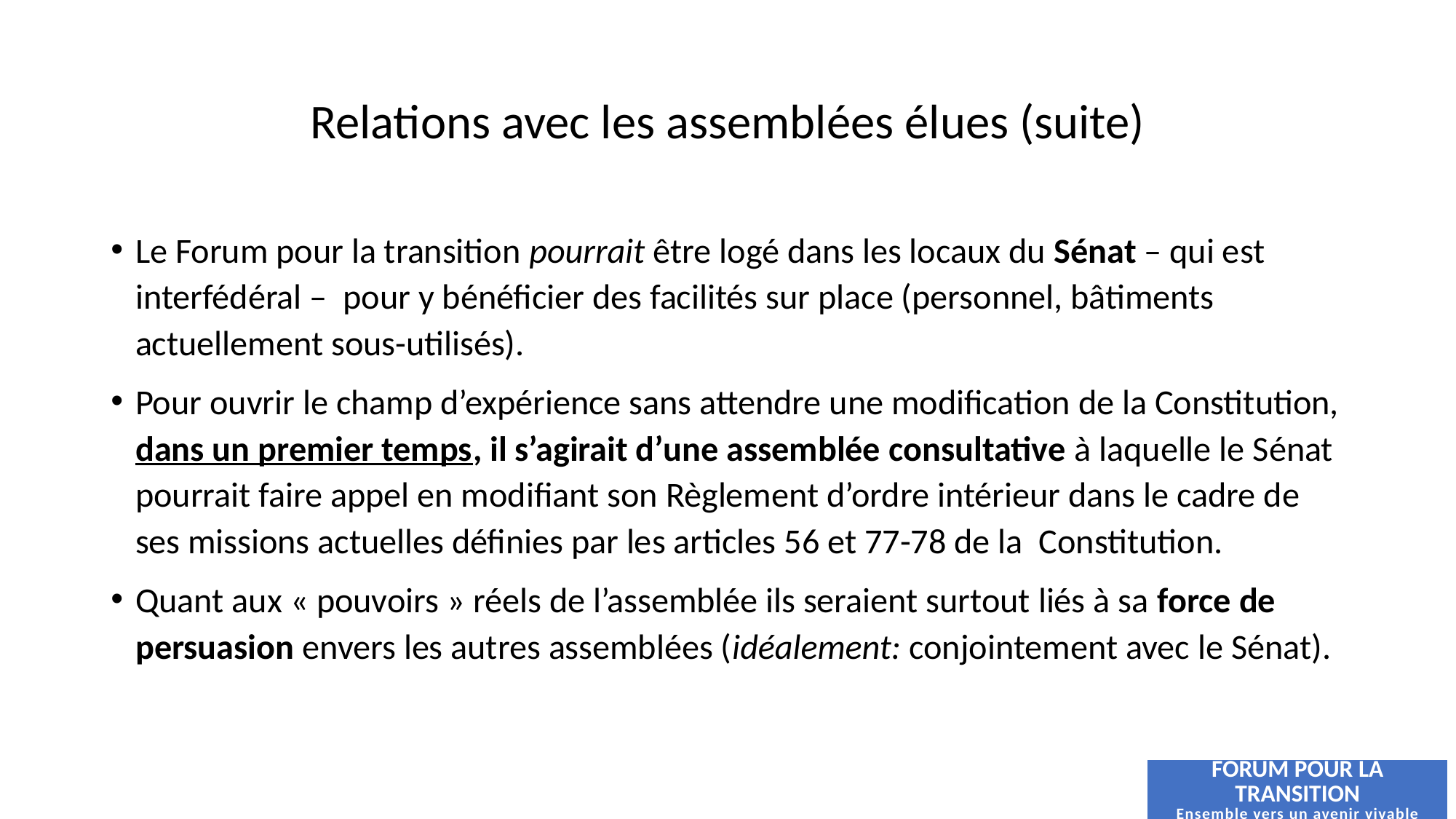

# Relations avec les assemblées élues (suite)
Le Forum pour la transition pourrait être logé dans les locaux du Sénat – qui est interfédéral –  pour y bénéficier des facilités sur place (personnel, bâtiments actuellement sous-utilisés).
Pour ouvrir le champ d’expérience sans attendre une modification de la Constitution, dans un premier temps, il s’agirait d’une assemblée consultative à laquelle le Sénat pourrait faire appel en modifiant son Règlement d’ordre intérieur dans le cadre de ses missions actuelles définies par les articles 56 et 77-78 de la  Constitution.
Quant aux « pouvoirs » réels de l’assemblée ils seraient surtout liés à sa force de persuasion envers les autres assemblées (idéalement: conjointement avec le Sénat).